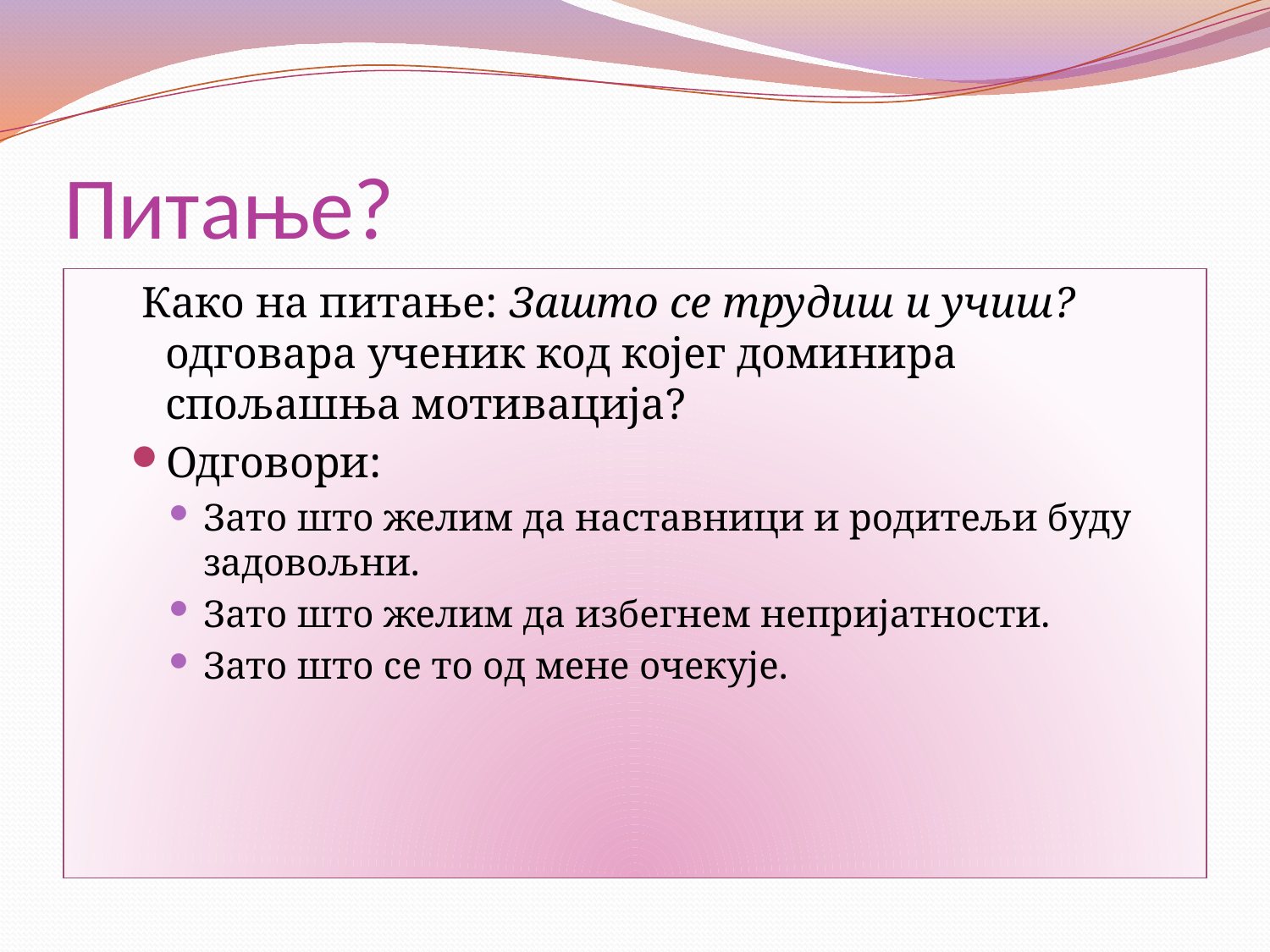

# Питање?
 Како на питање: Зашто се трудиш и учиш? одговара ученик код којег доминира спољашња мотивација?
Одговори:
Зато што желим да наставници и родитељи буду задовољни.
Зато што желим да избегнем непријатности.
Зато што се то од мене очекује.